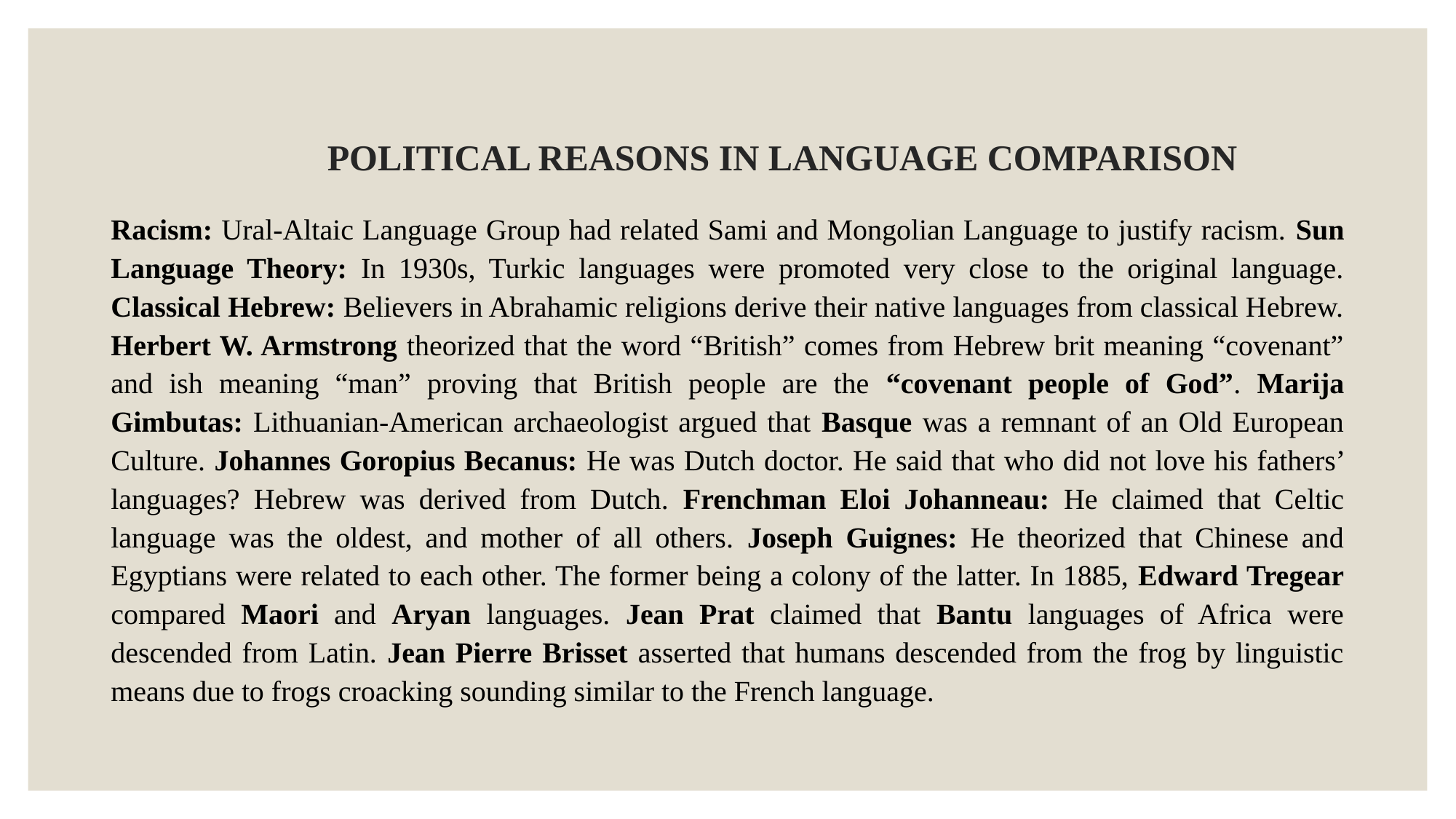

# POLITICAL REASONS IN LANGUAGE COMPARISON
Racism: Ural-Altaic Language Group had related Sami and Mongolian Language to justify racism. Sun Language Theory: In 1930s, Turkic languages were promoted very close to the original language. Classical Hebrew: Believers in Abrahamic religions derive their native languages from classical Hebrew. Herbert W. Armstrong theorized that the word “British” comes from Hebrew brit meaning “covenant” and ish meaning “man” proving that British people are the “covenant people of God”. Marija Gimbutas: Lithuanian-American archaeologist argued that Basque was a remnant of an Old European Culture. Johannes Goropius Becanus: He was Dutch doctor. He said that who did not love his fathers’ languages? Hebrew was derived from Dutch. Frenchman Eloi Johanneau: He claimed that Celtic language was the oldest, and mother of all others. Joseph Guignes: He theorized that Chinese and Egyptians were related to each other. The former being a colony of the latter. In 1885, Edward Tregear compared Maori and Aryan languages. Jean Prat claimed that Bantu languages of Africa were descended from Latin. Jean Pierre Brisset asserted that humans descended from the frog by linguistic means due to frogs croacking sounding similar to the French language.